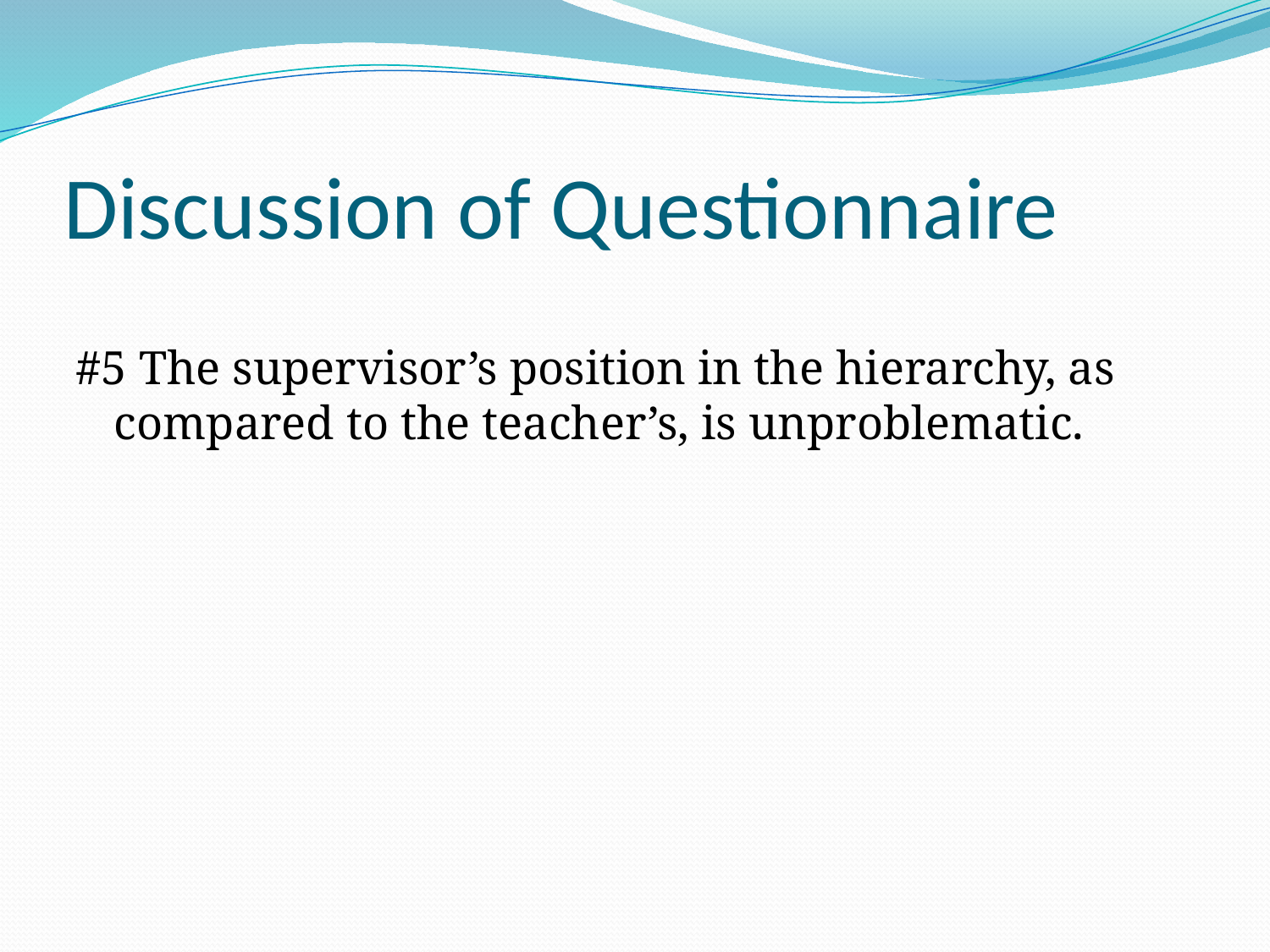

# Discussion of Questionnaire

#5 The supervisor’s position in the hierarchy, as compared to the teacher’s, is unproblematic.